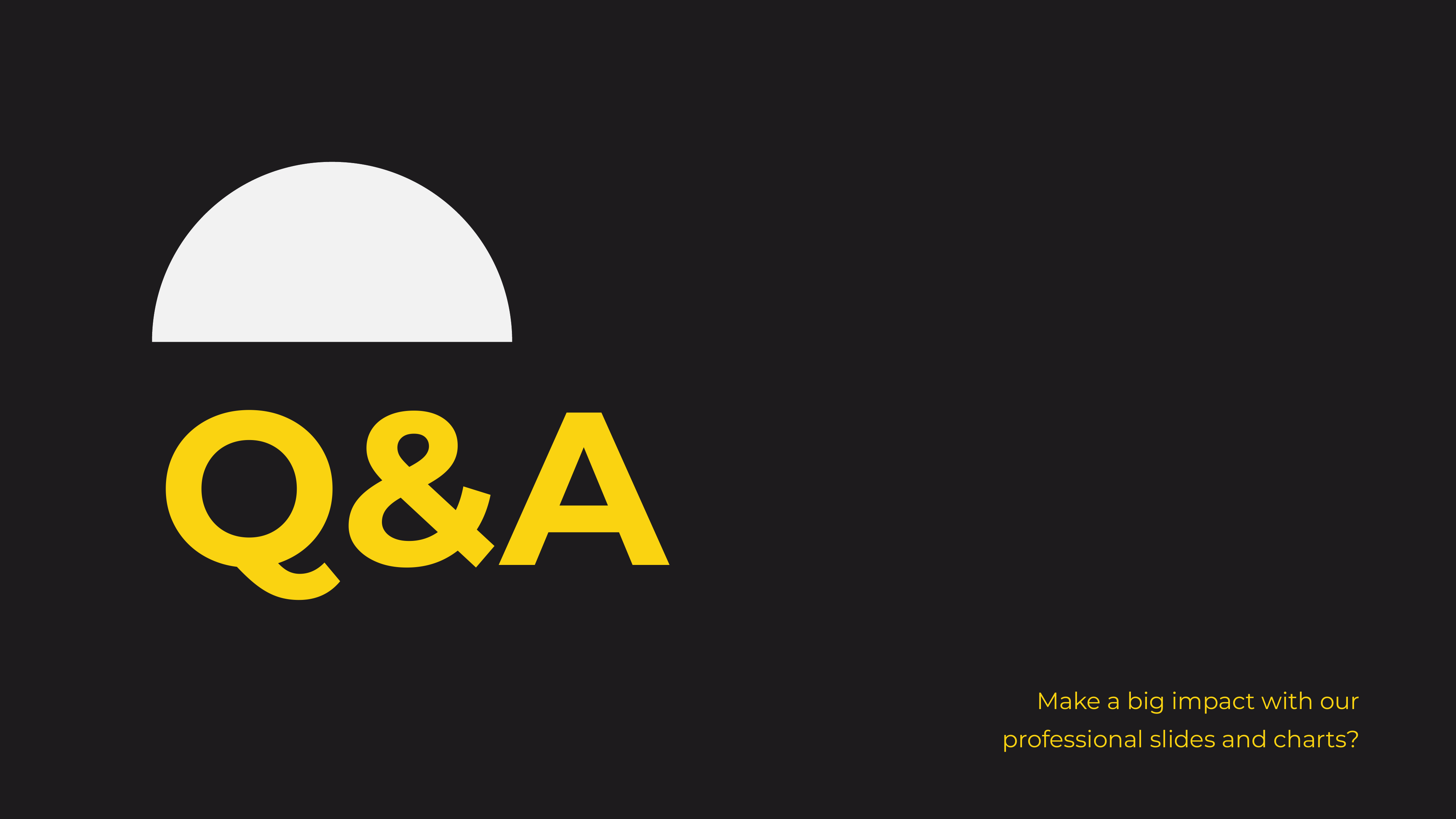

Q&A
Make a big impact with our professional slides and charts?